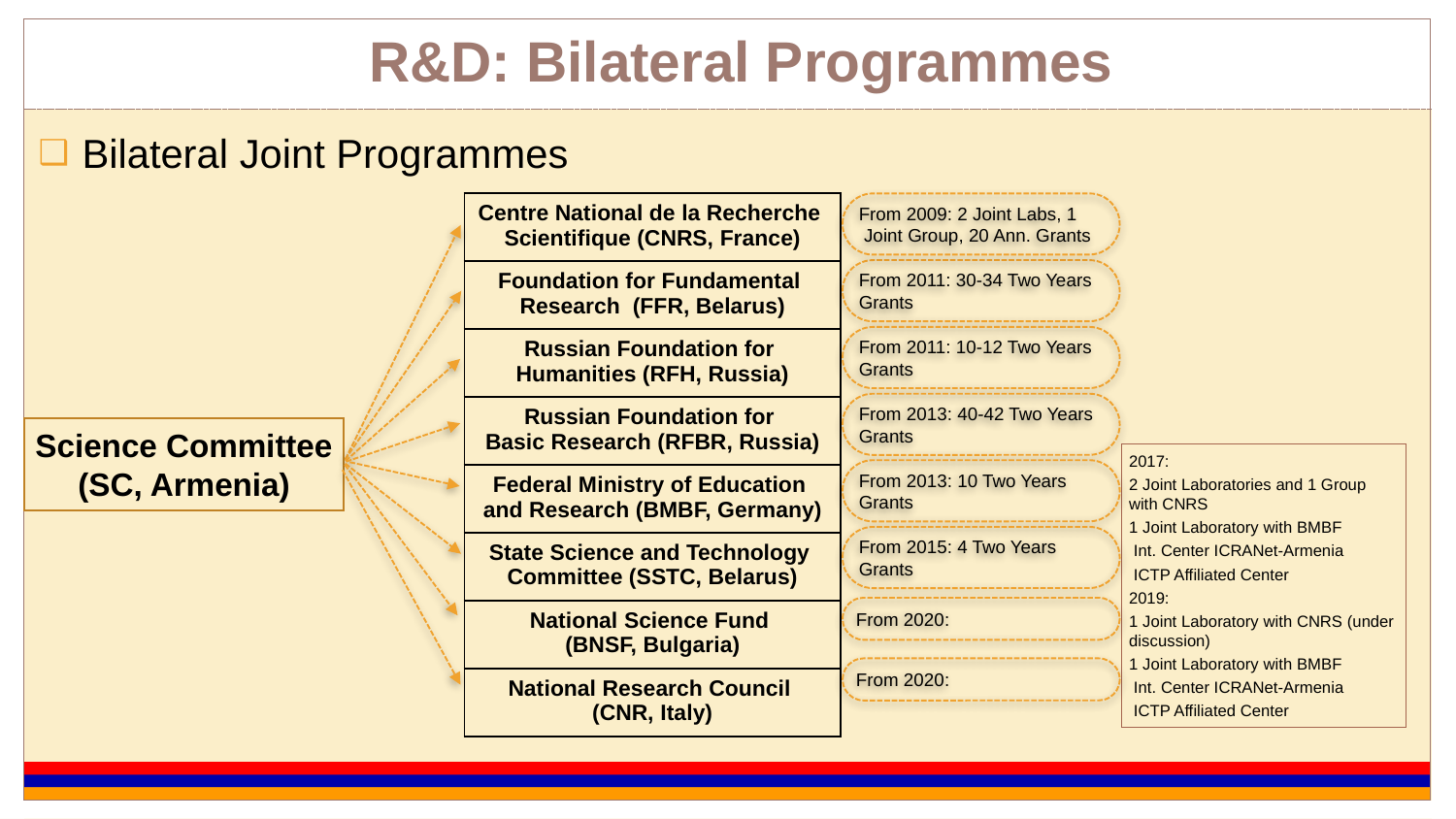

# R&D: Bilateral Programmes
Bilateral Joint Programmes

From 2009: 2 Joint Labs, 1
 Joint Group, 20 Ann. Grants

From 2011: 30-34 Two Years Grants

From 2011: 10-12 Two Years Grants

From 2013: 40-42 Two Years Grants
Science Committee
(SC, Armenia)

2017:
2 Joint Laboratories and 1 Group with CNRS
1 Joint Laboratory with BMBF
 Int. Center ICRANet-Armenia
 ICTP Affiliated Center
2019:
1 Joint Laboratory with CNRS (under discussion)
1 Joint Laboratory with BMBF
 Int. Center ICRANet-Armenia
 ICTP Affiliated Center

From 2013: 10 Two Years Grants

From 2015: 4 Two Years Grants

From 2020:

From 2020:
| Centre National de la Recherche Scientifique (CNRS, France) |
| --- |
| Foundation for Fundamental Research (FFR, Belarus) |
| Russian Foundation for Humanities (RFH, Russia) |
| Russian Foundation for Basic Research (RFBR, Russia) |
| Federal Ministry of Education and Research (BMBF, Germany) |
| State Science and Technology Committee (SSTC, Belarus) |
| National Science Fund (BNSF, Bulgaria) |
| National Research Council (CNR, Italy) |